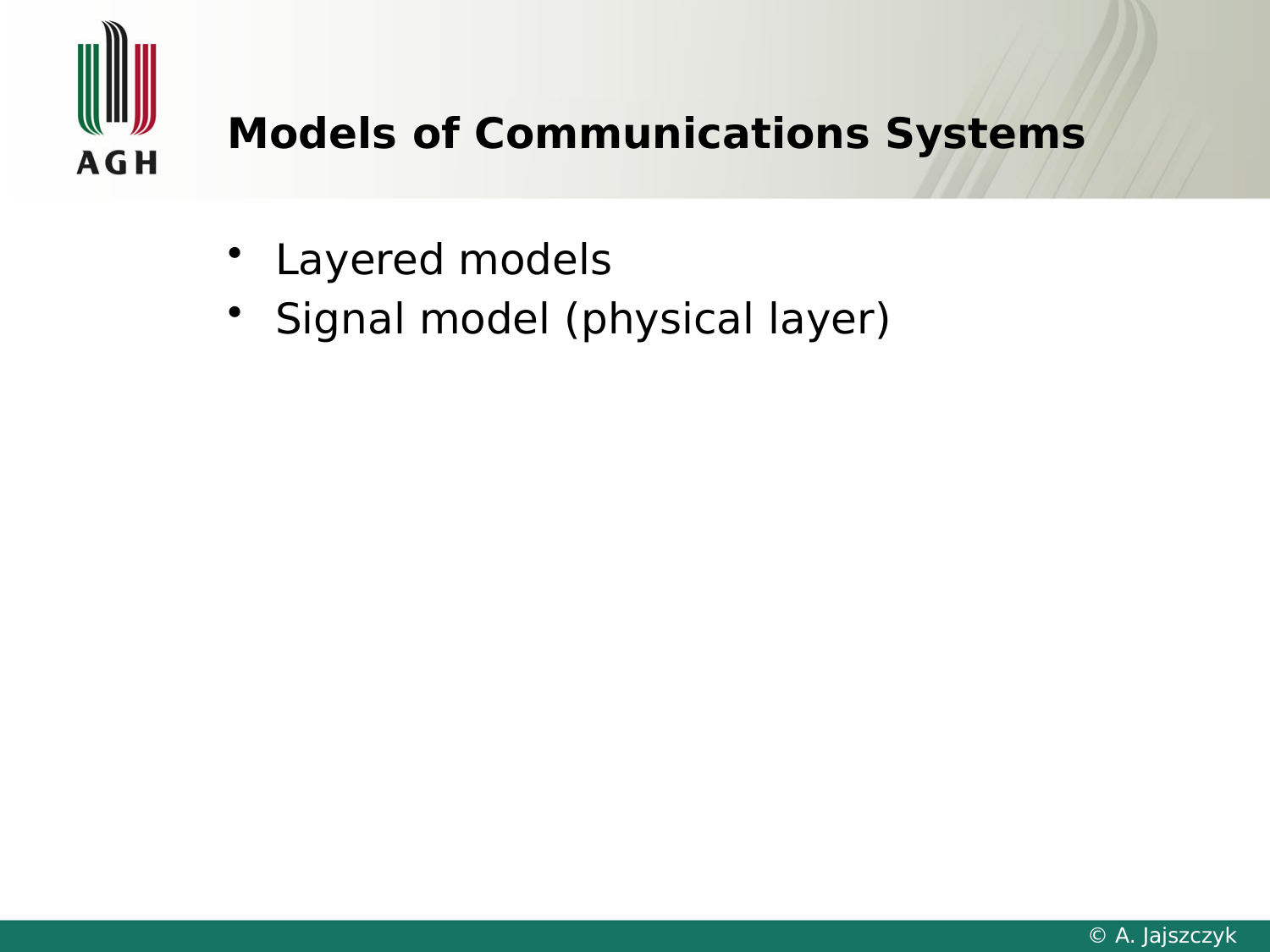

# Models of Communications Systems
Layered models
Signal model (physical layer)